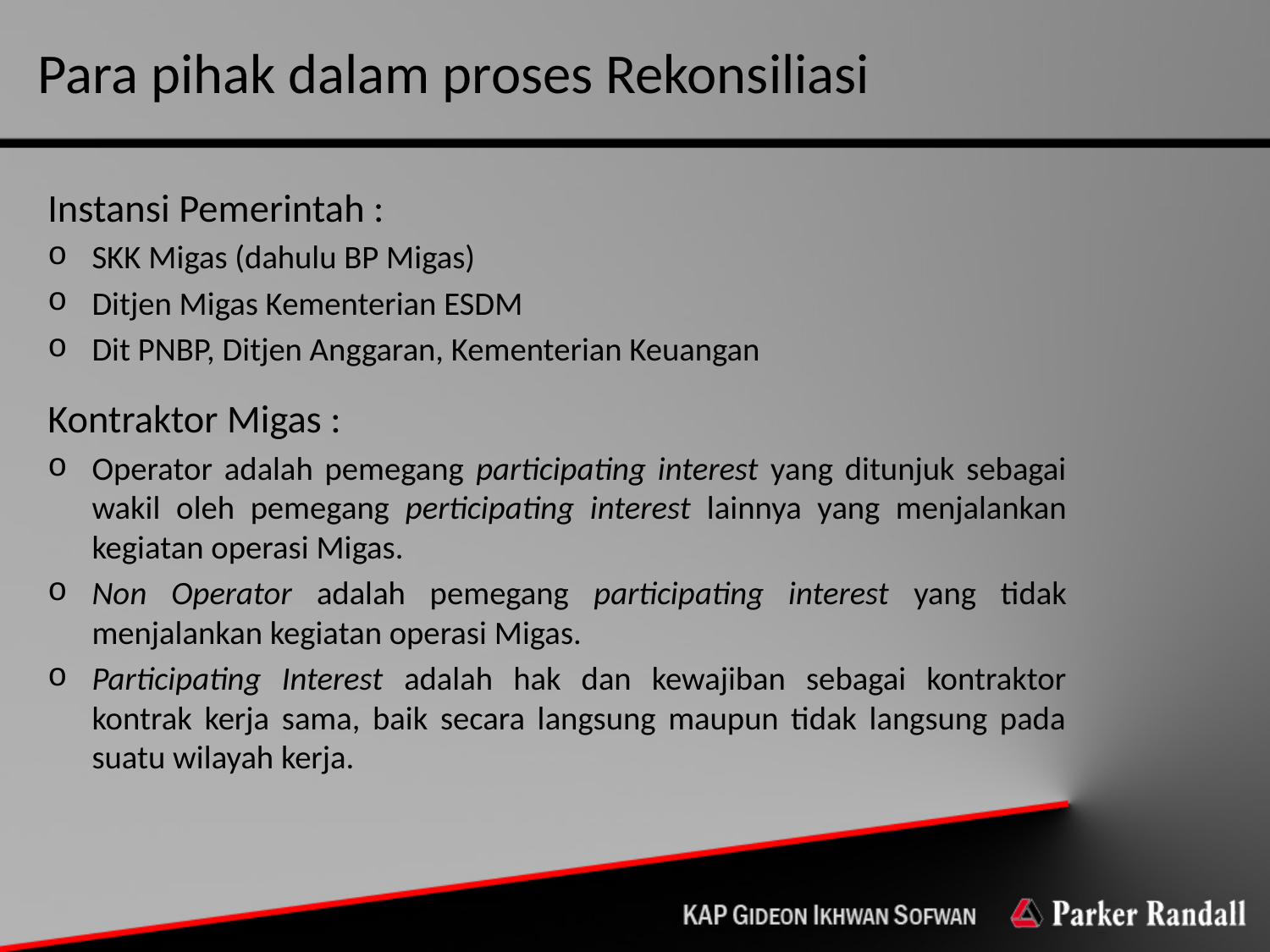

Para pihak dalam proses Rekonsiliasi
Instansi Pemerintah :
SKK Migas (dahulu BP Migas)
Ditjen Migas Kementerian ESDM
Dit PNBP, Ditjen Anggaran, Kementerian Keuangan

Kontraktor Migas :
Operator adalah pemegang participating interest yang ditunjuk sebagai wakil oleh pemegang perticipating interest lainnya yang menjalankan kegiatan operasi Migas.
Non Operator adalah pemegang participating interest yang tidak menjalankan kegiatan operasi Migas.
Participating Interest adalah hak dan kewajiban sebagai kontraktor kontrak kerja sama, baik secara langsung maupun tidak langsung pada suatu wilayah kerja.